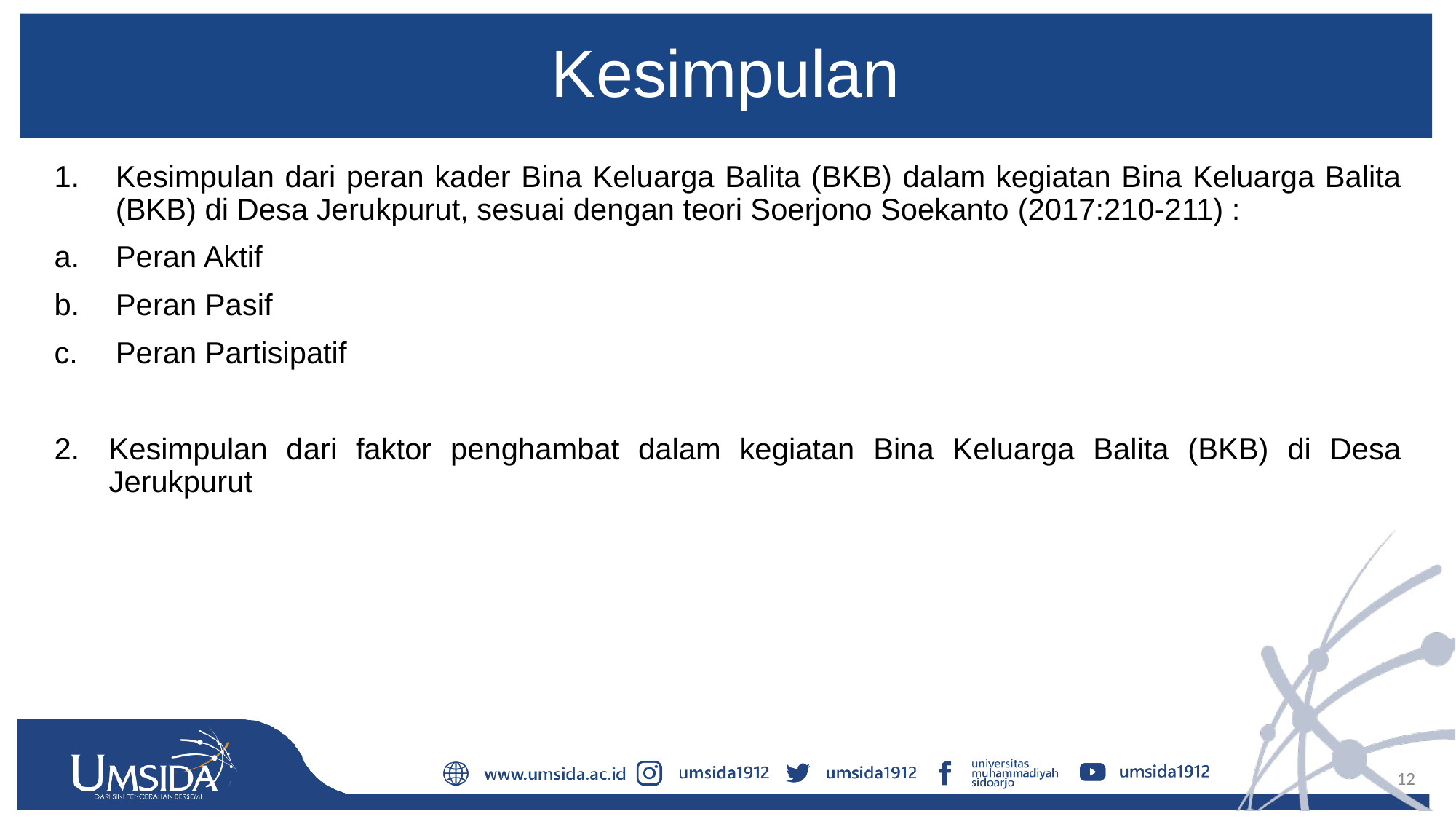

# Kesimpulan
Kesimpulan dari peran kader Bina Keluarga Balita (BKB) dalam kegiatan Bina Keluarga Balita (BKB) di Desa Jerukpurut, sesuai dengan teori Soerjono Soekanto (2017:210-211) :
Peran Aktif
Peran Pasif
Peran Partisipatif

Kesimpulan dari faktor penghambat dalam kegiatan Bina Keluarga Balita (BKB) di Desa Jerukpurut